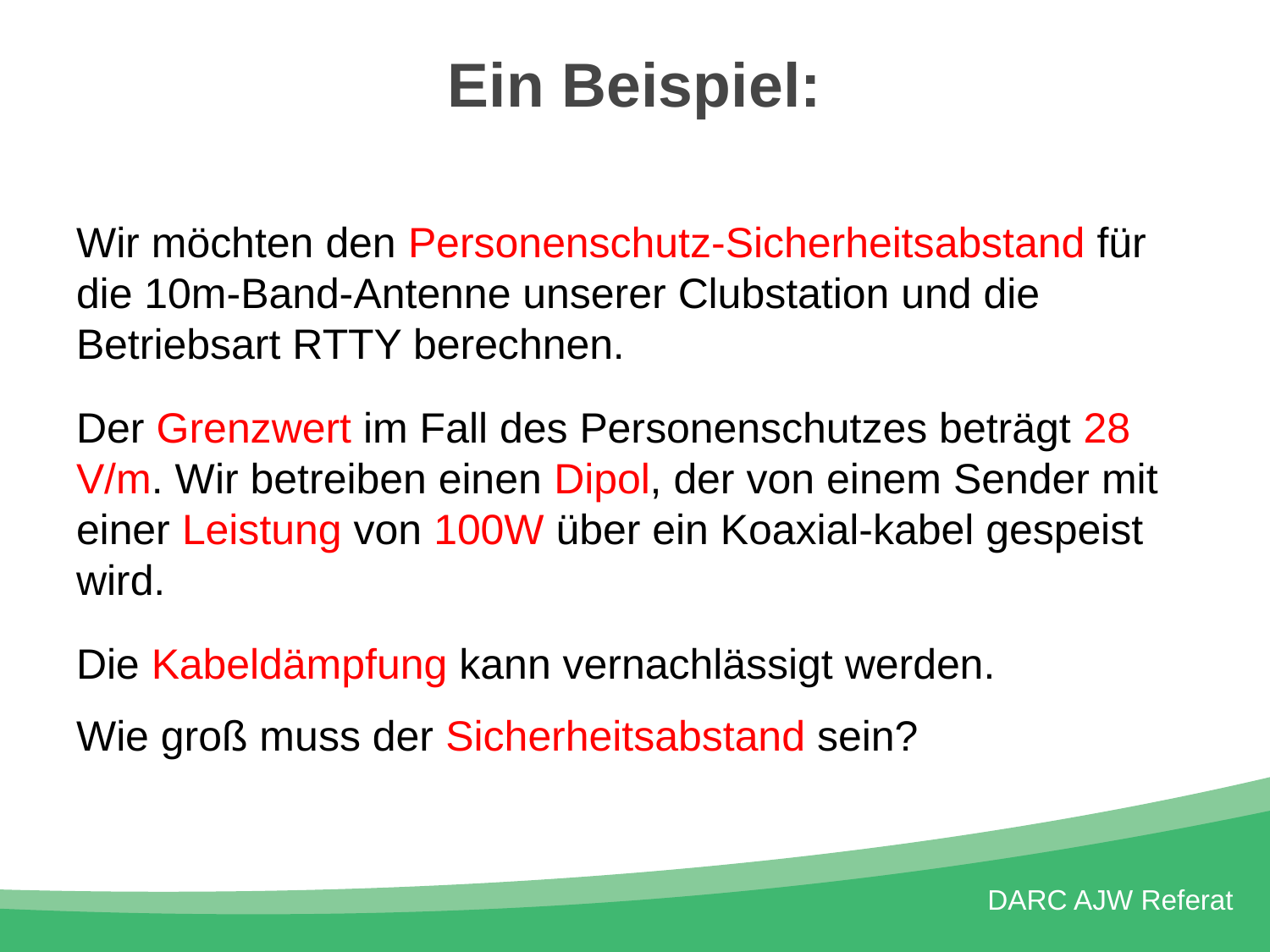

# Ein Beispiel:

Wir möchten den Personenschutz-Sicherheitsabstand für die 10m-Band-Antenne unserer Clubstation und die Betriebsart RTTY berechnen.

Der Grenzwert im Fall des Personenschutzes beträgt 28 V/m. Wir betreiben einen Dipol, der von einem Sender mit einer Leistung von 100W über ein Koaxial-kabel gespeist wird.

Die Kabeldämpfung kann vernachlässigt werden.
Wie groß muss der Sicherheitsabstand sein?